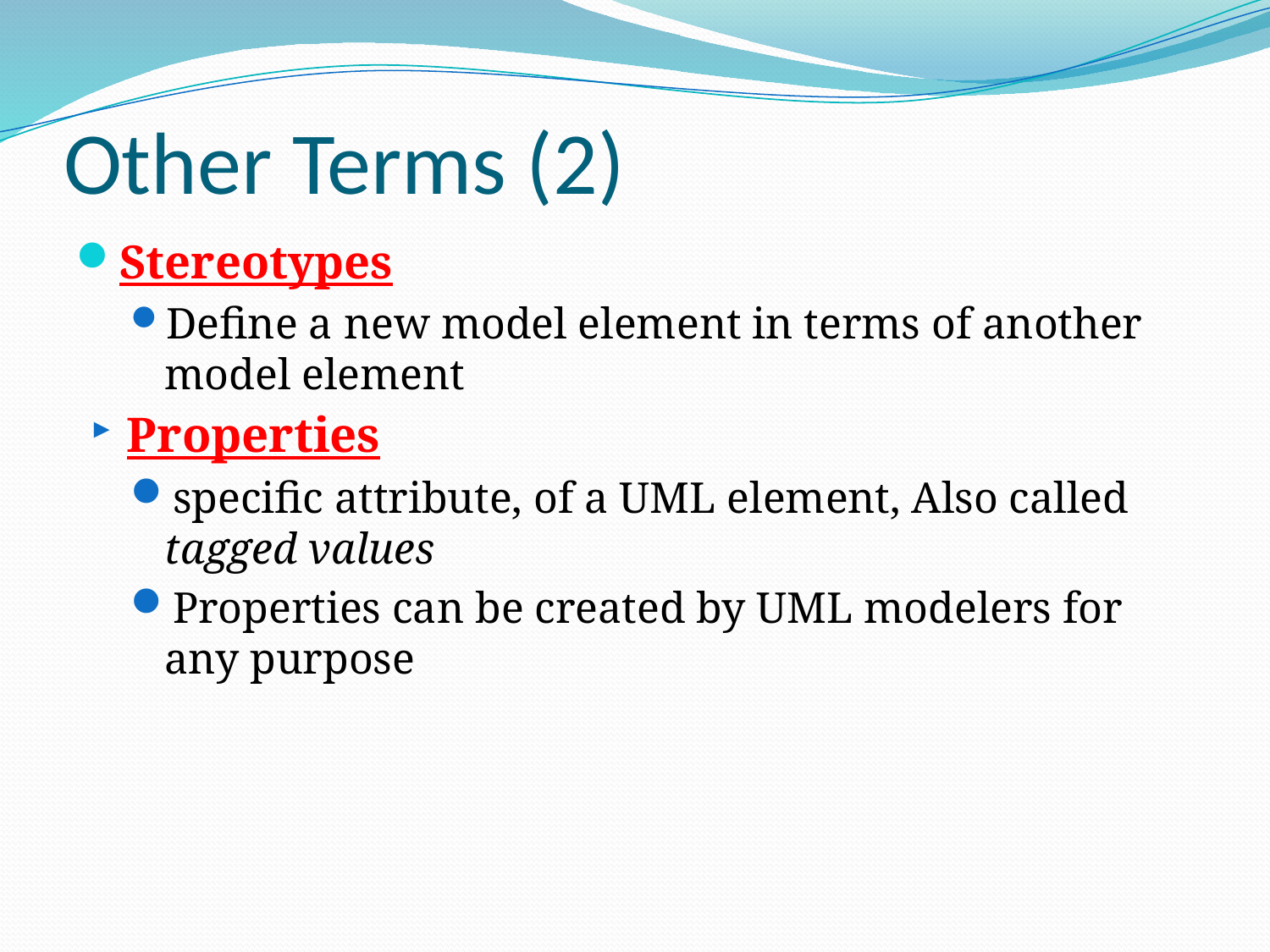

# Other Terms (2)
Stereotypes
Define a new model element in terms of another model element
Properties
specific attribute, of a UML element, Also called tagged values
Properties can be created by UML modelers for any purpose